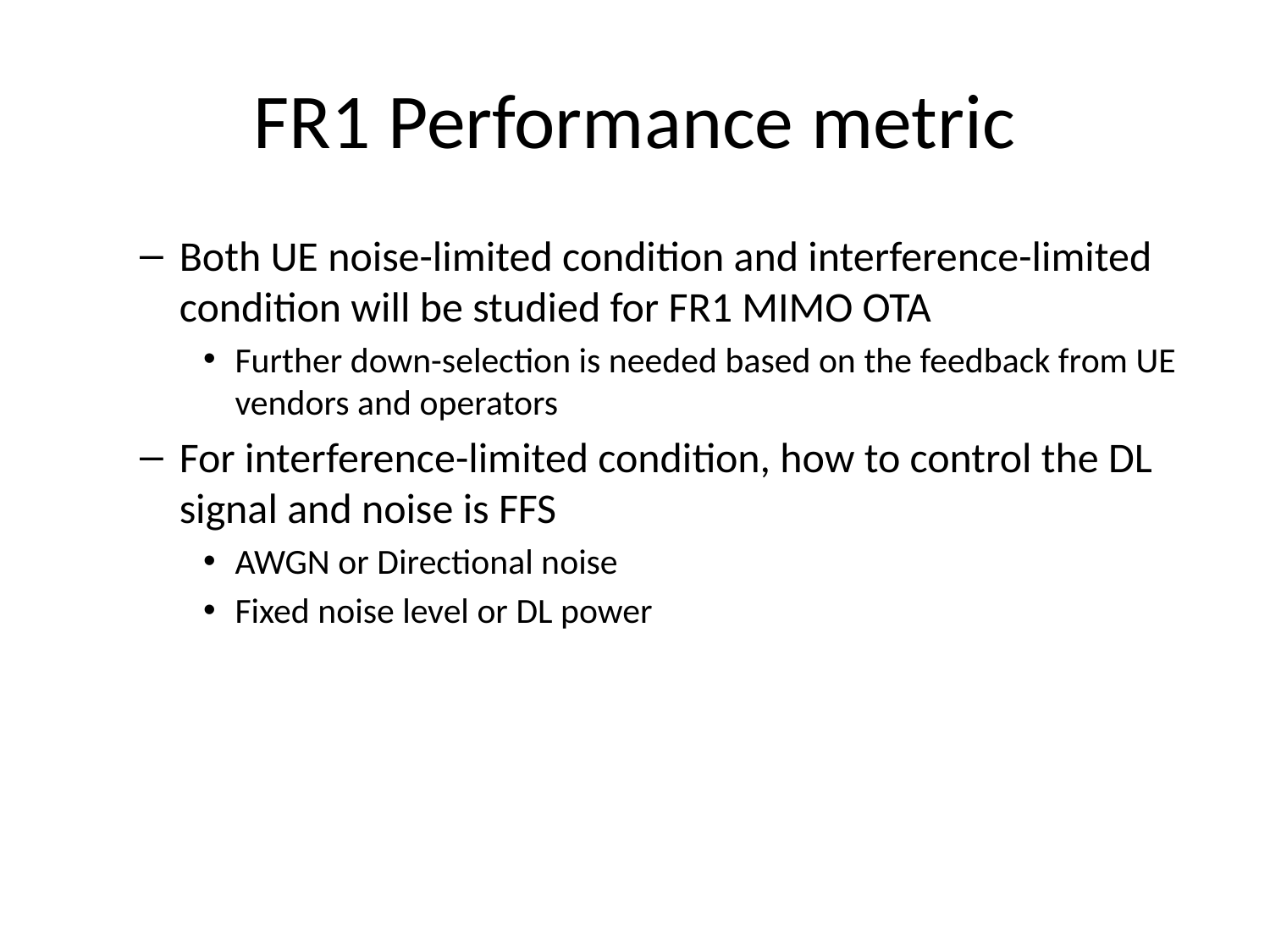

# FR1 Performance metric
Both UE noise-limited condition and interference-limited condition will be studied for FR1 MIMO OTA
Further down-selection is needed based on the feedback from UE vendors and operators
For interference-limited condition, how to control the DL signal and noise is FFS
AWGN or Directional noise
Fixed noise level or DL power